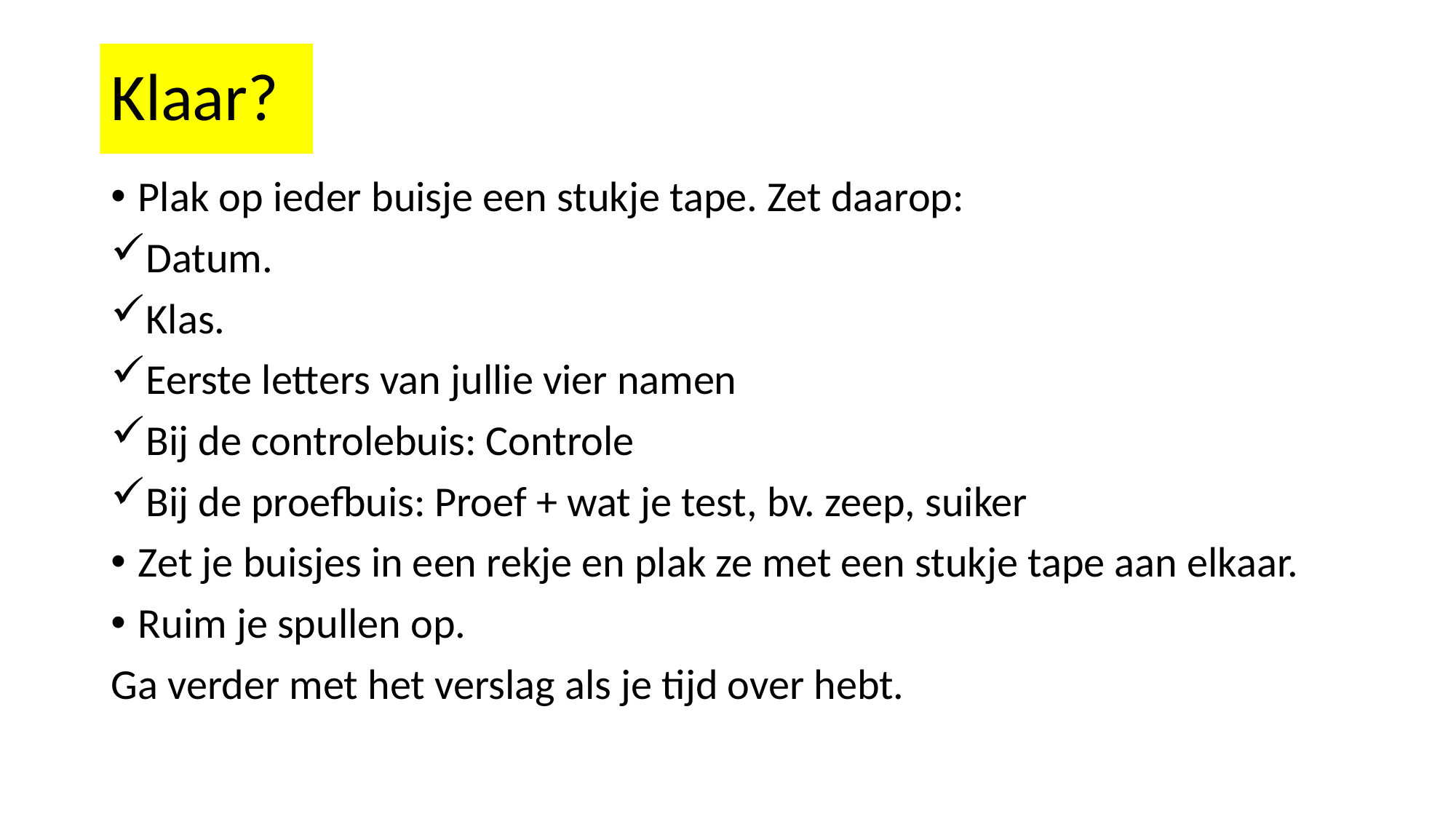

# Klaar?
Plak op ieder buisje een stukje tape. Zet daarop:
Datum.
Klas.
Eerste letters van jullie vier namen
Bij de controlebuis: Controle
Bij de proefbuis: Proef + wat je test, bv. zeep, suiker
Zet je buisjes in een rekje en plak ze met een stukje tape aan elkaar.
Ruim je spullen op.
Ga verder met het verslag als je tijd over hebt.